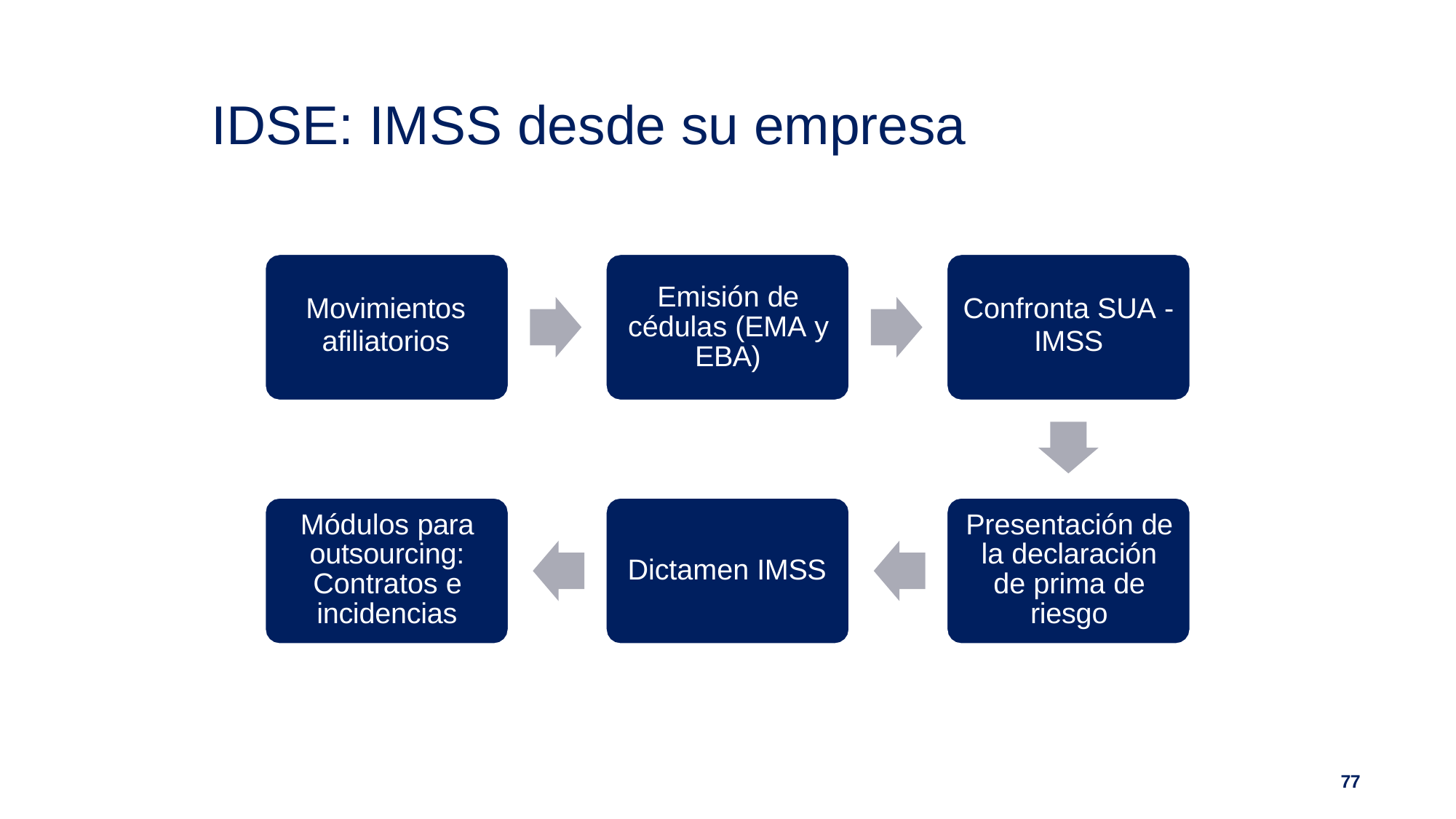

# IDSE: IMSS desde su empresa

Emisión de cédulas (EMA y EBA)
Movimientos
afiliatorios
Confronta SUA -
IMSS

Módulos para outsourcing: Contratos e incidencias
Presentación de la declaración de prima de riesgo

Dictamen IMSS
77